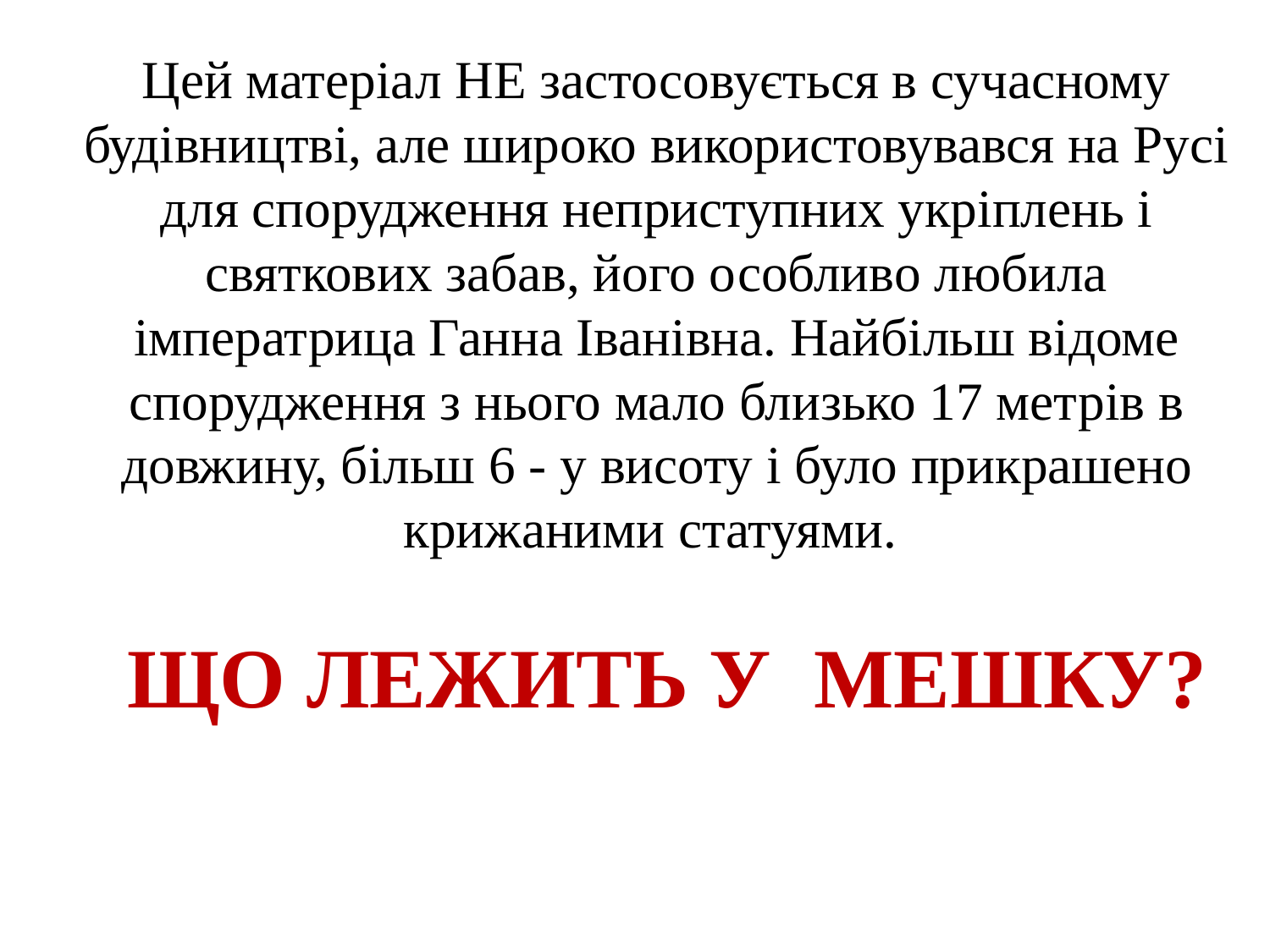

# Цей матеріал НЕ застосовується в сучасному будівництві, але широко використовувався на Русі для спорудження неприступних укріплень і святкових забав, його особливо любила імператрица Ганна Іванівна. Найбільш відоме спорудження з нього мало близько 17 метрів в довжину, більш 6 - у висоту і було прикрашено крижаними статуями. ЩО ЛЕЖИТЬ У  МЕШКУ?